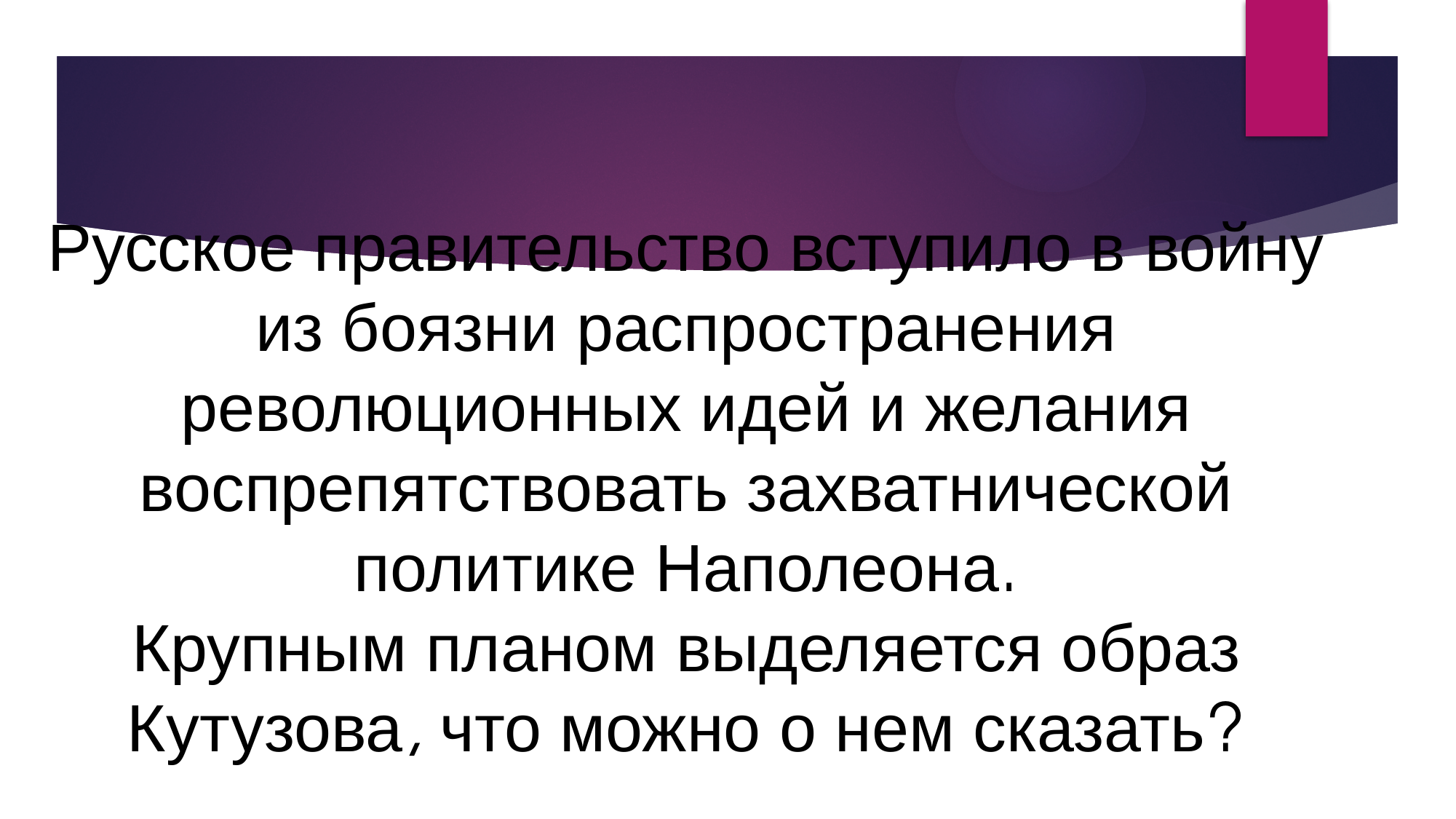

# Русское правительство вступило в войну из боязни распространения революционных идей и желания воспрепятствовать захватнической политике Наполеона. Крупным планом выделяется образ Кутузова, что можно о нем сказать?